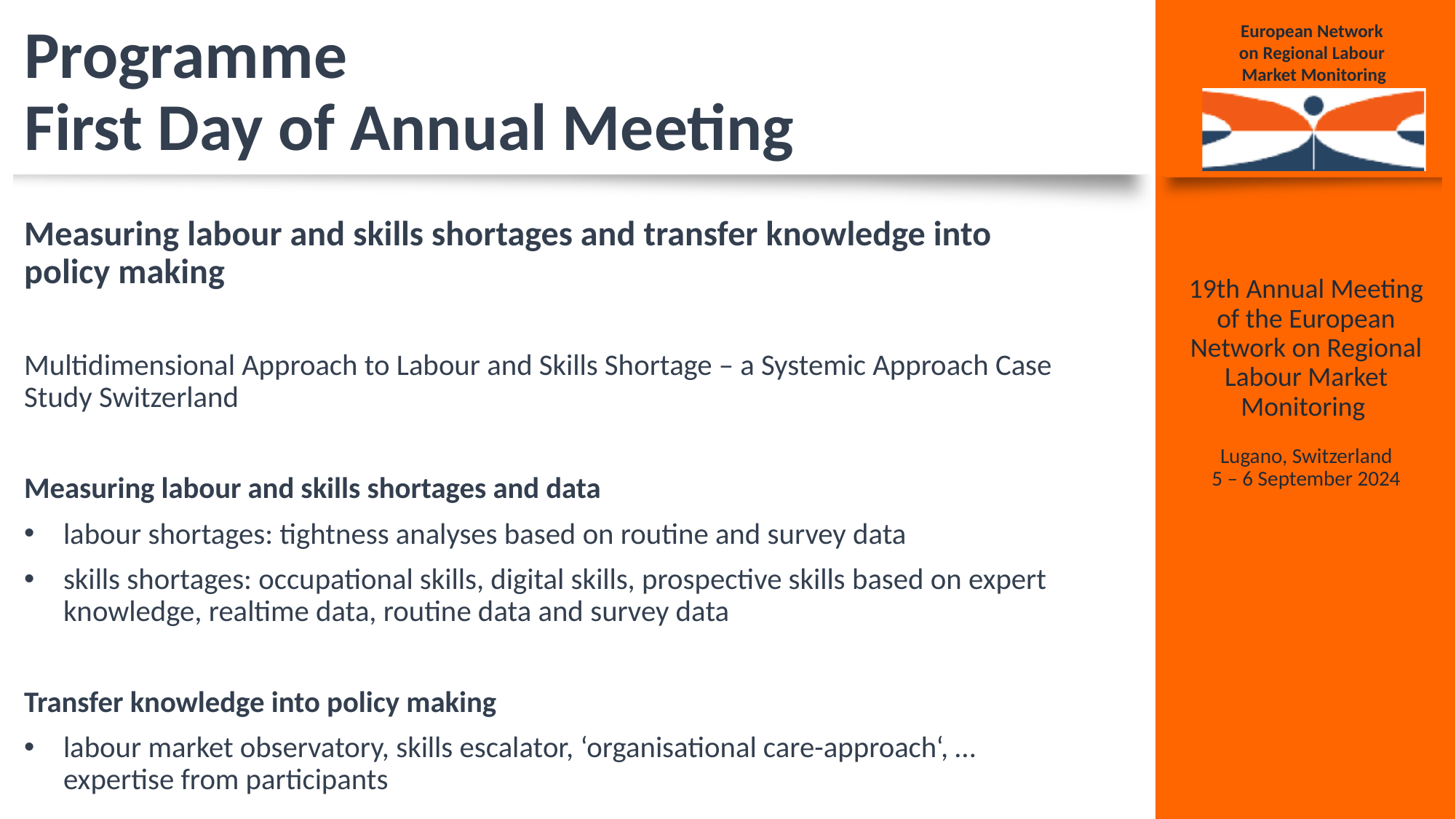

# Programme First Day of Annual Meeting
Measuring labour and skills shortages and transfer knowledge into policy making

Multidimensional Approach to Labour and Skills Shortage – a Systemic Approach Case Study Switzerland

Measuring labour and skills shortages and data
labour shortages: tightness analyses based on routine and survey data
skills shortages: occupational skills, digital skills, prospective skills based on expert knowledge, realtime data, routine data and survey data

Transfer knowledge into policy making
labour market observatory, skills escalator, ‘organisational care-approach‘, … expertise from participants